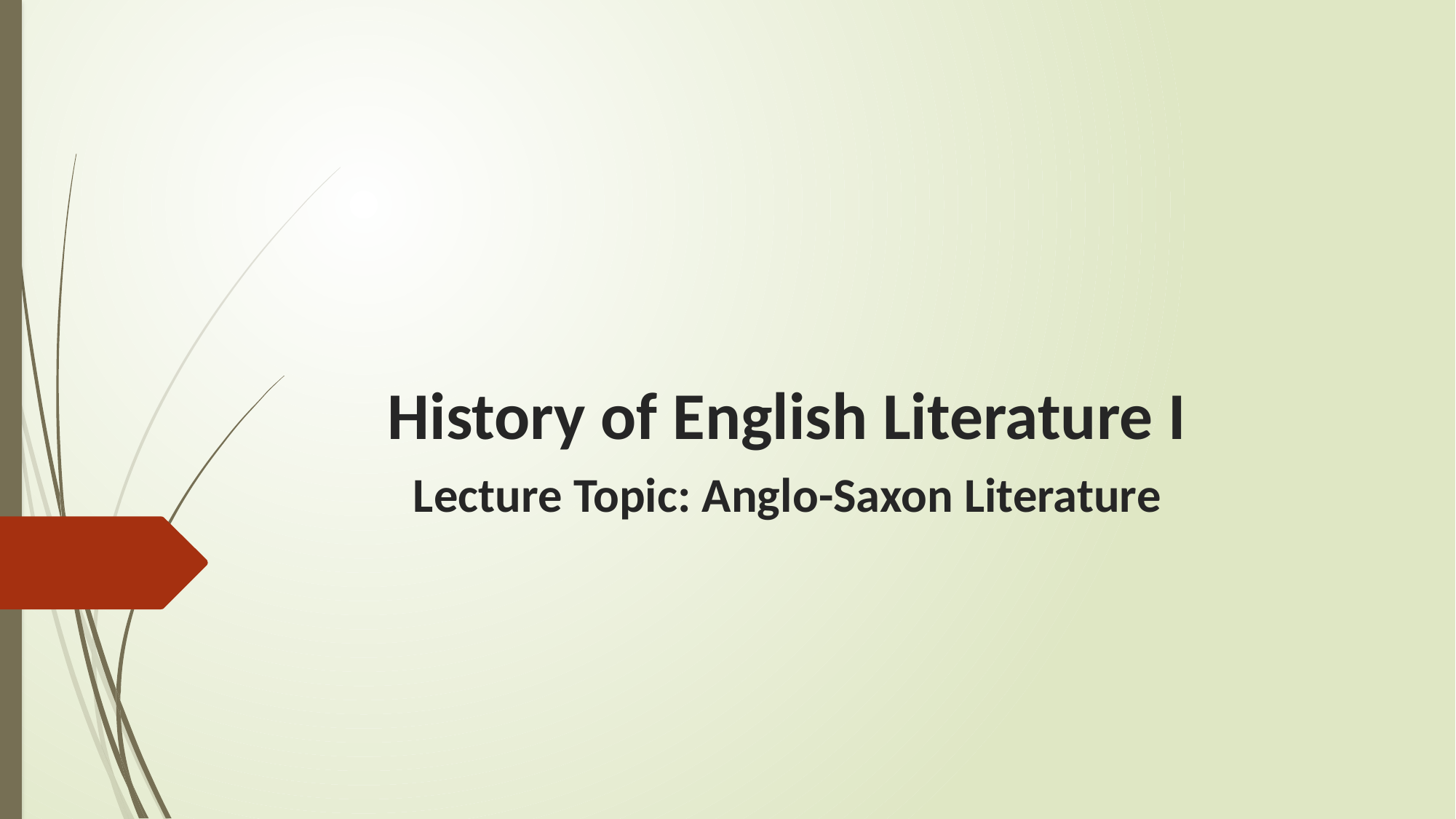

# History of English Literature I
Lecture Topic: Anglo-Saxon Literature